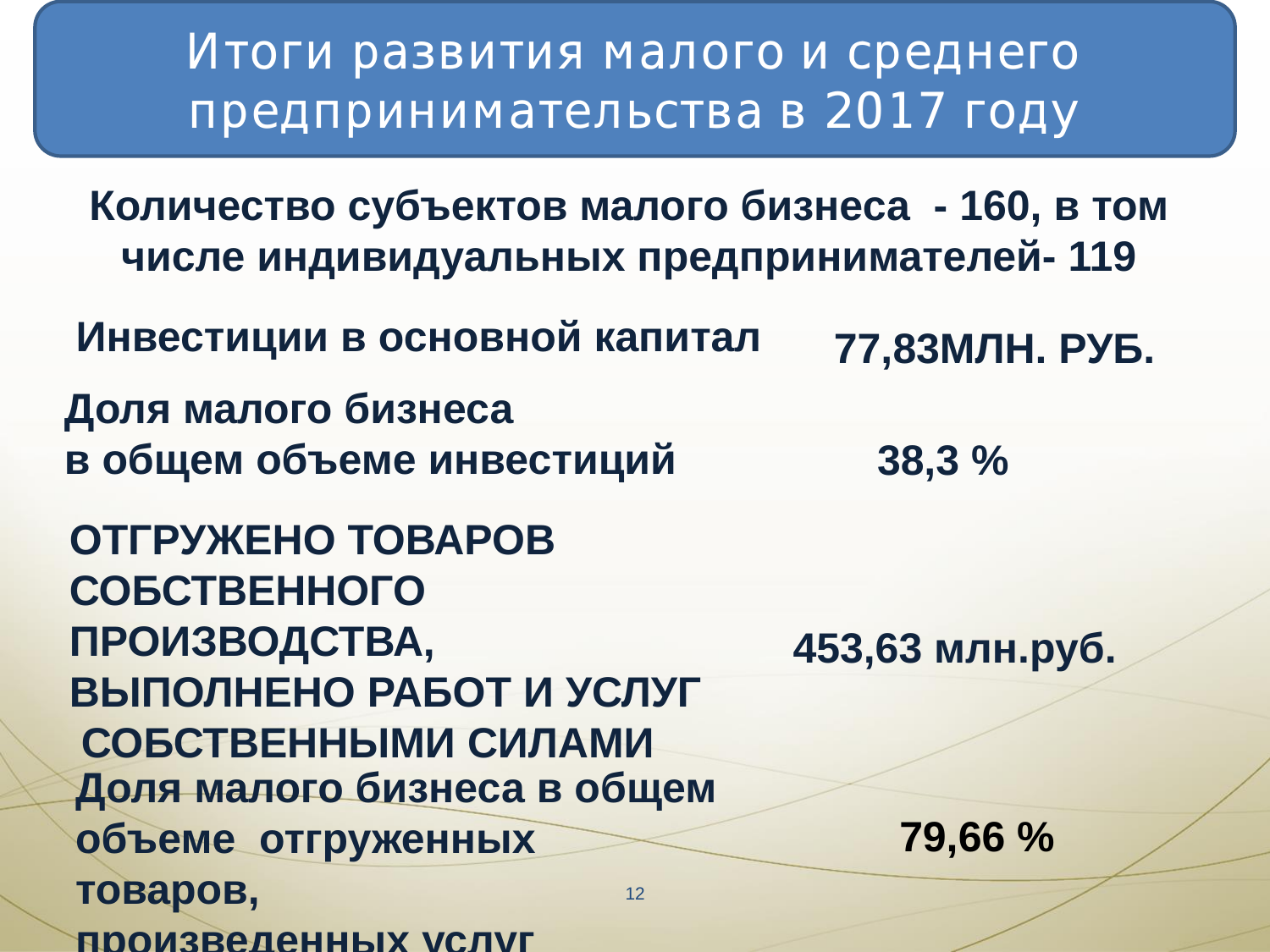

Итоги развития малого и среднего предпринимательства в 2017 году
Количество субъектов малого бизнеса  - 160, в том числе индивидуальных предпринимателей- 119
# Инвестиции в основной капитал
 77,83млн. руб.
Доля малого бизнеса
в общем объеме инвестиций
38,3 %
ОТГРУЖЕНО ТОВАРОВ
СОБСТВЕННОГО ПРОИЗВОДСТВА,
ВЫПОЛНЕНО РАБОТ И УСЛУГ
 СОБСТВЕННЫМИ СИЛАМИ
453,63 млн.руб.
Доля малого бизнеса в общем
объеме  отгруженных товаров,
произведенных услуг
79,66 %
12